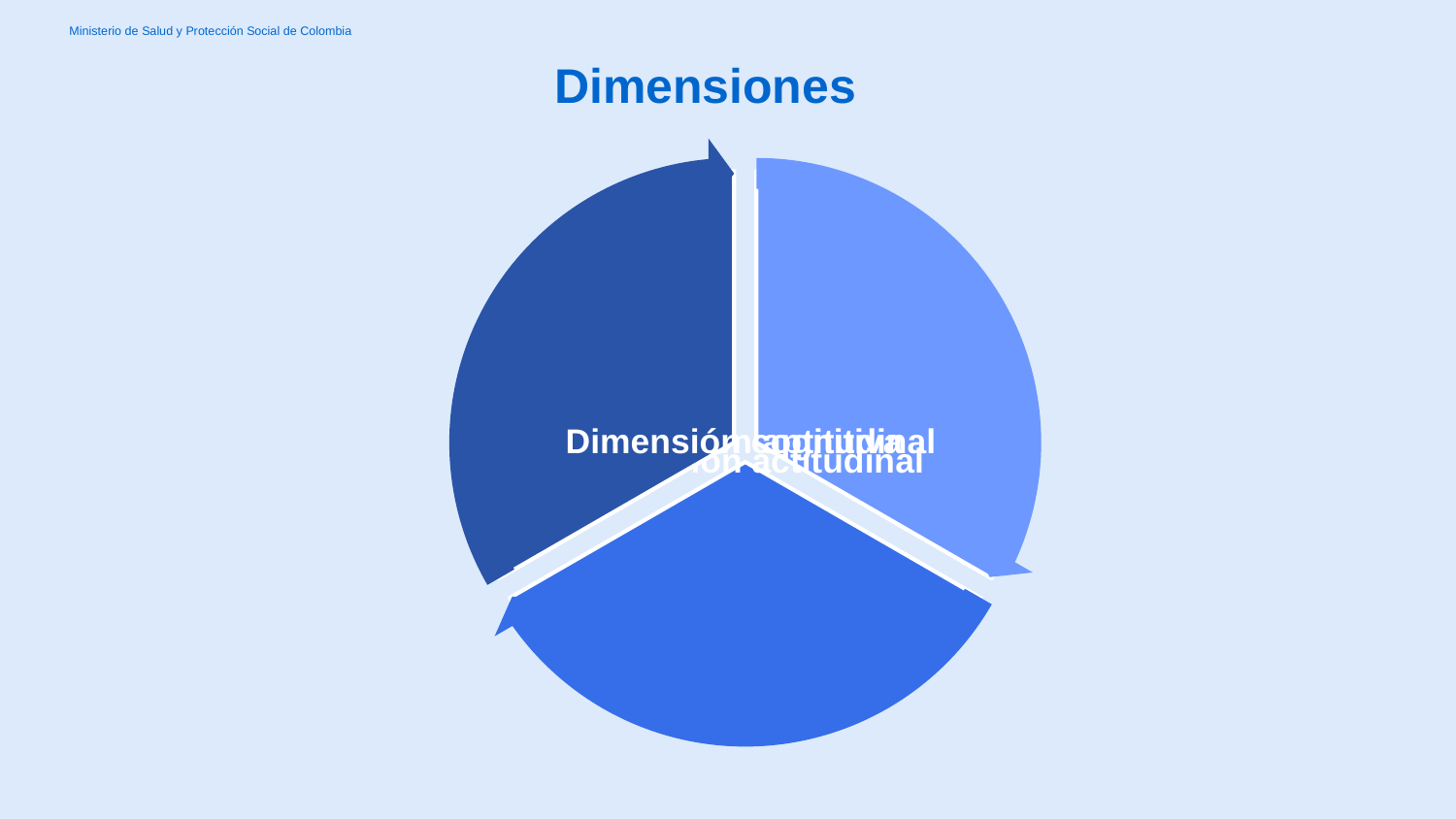

Dimensiones
Dimensión aptitudinal
Dimensión actitudinal
Dimensión cognitiva